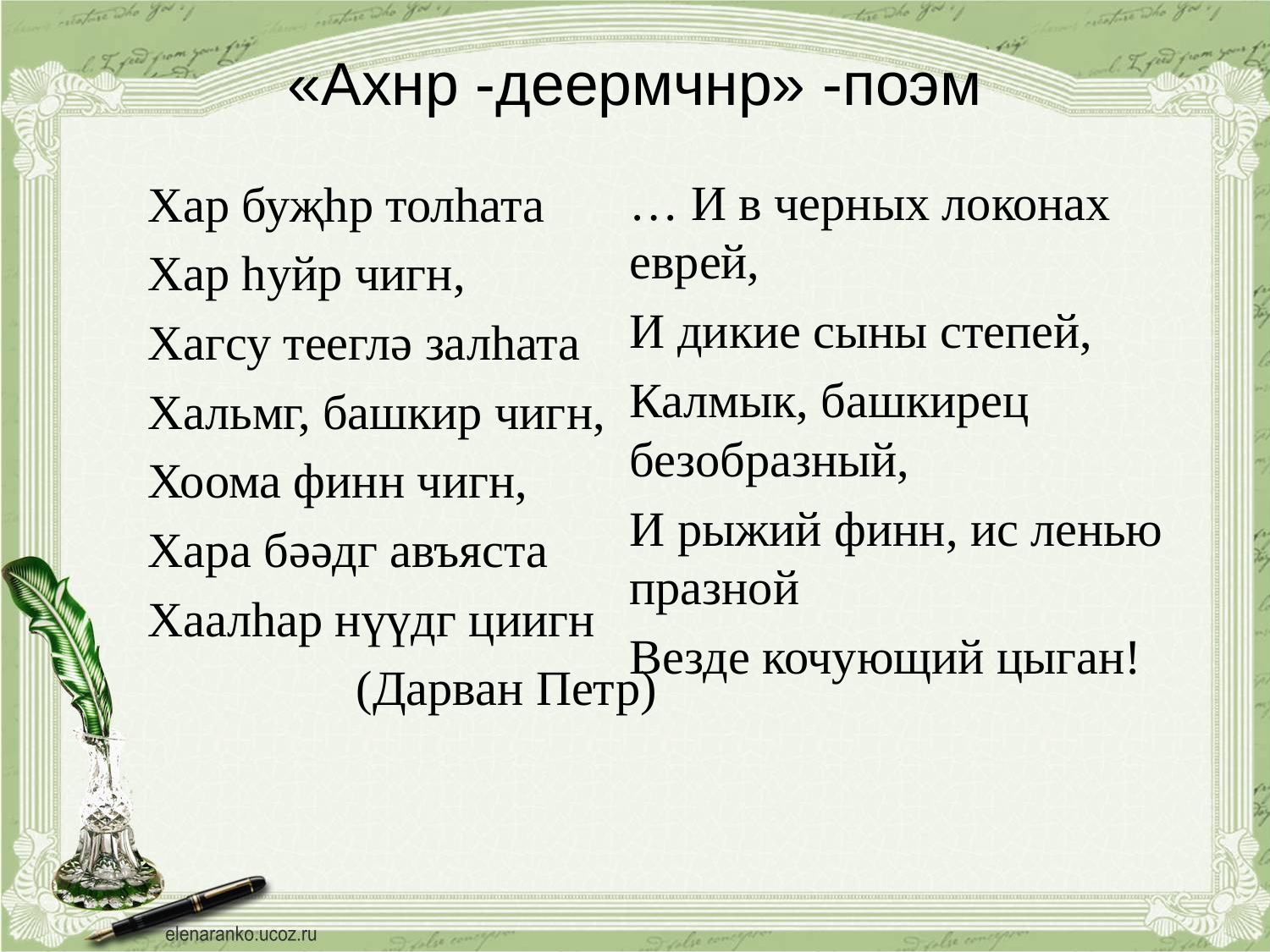

# «Ахнр -деермчнр» -поэм
… И в черных локонах еврей,
И дикие сыны степей,
Калмык, башкирец безобразный,
И рыжий финн, ис ленью празной
Везде кочующий цыган!

Хар буҗһр толһата
Хар һуйр чигн,
Хагсу тееглə залһата
Хальмг, башкир чигн,
Хоома финн чигн,
Хара бəəдг авъяста
Хаалһар нүүдг циигн
                 (Дарван Петр)